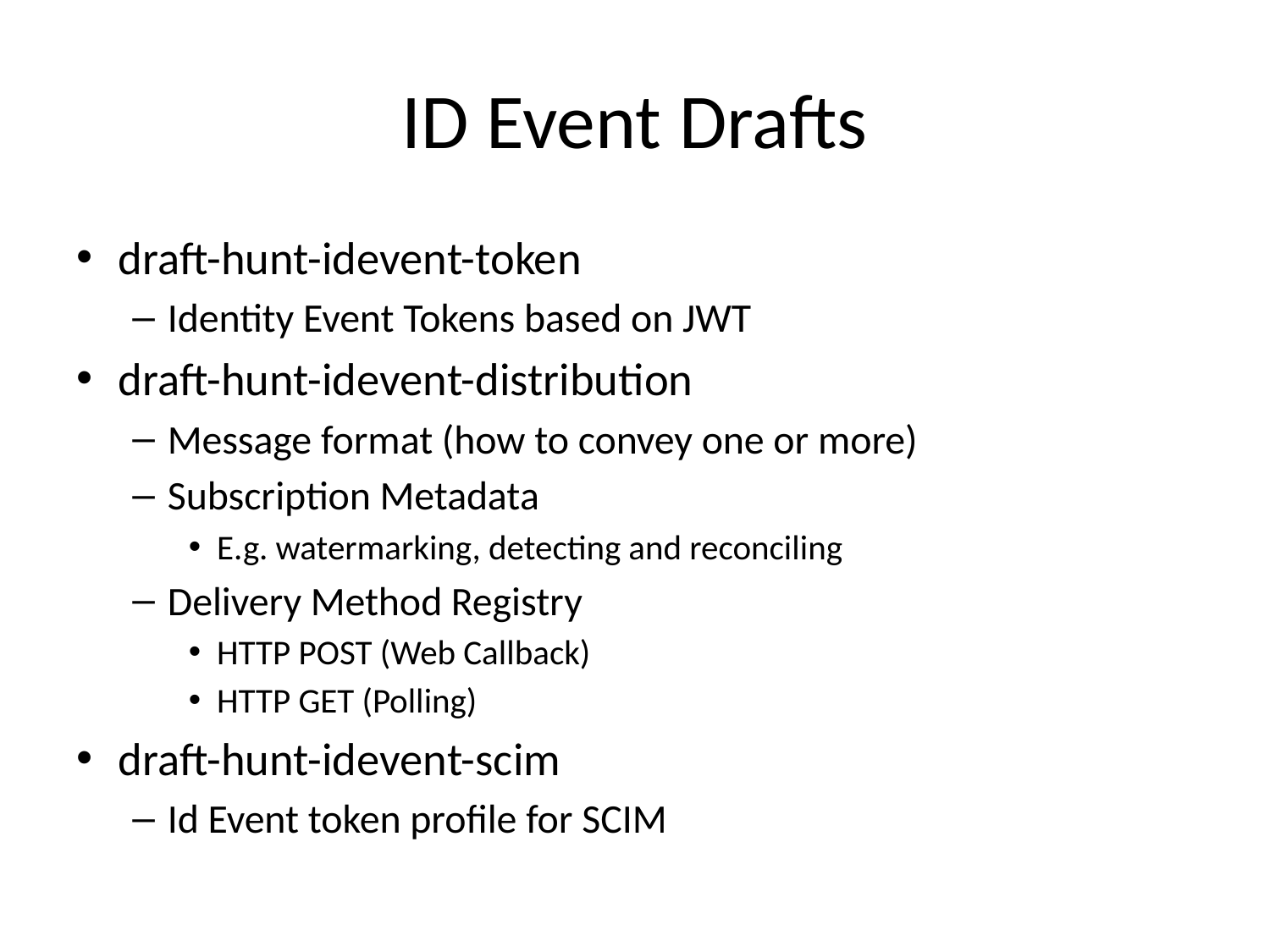

# ID Event Drafts
draft-hunt-idevent-token
Identity Event Tokens based on JWT
draft-hunt-idevent-distribution
Message format (how to convey one or more)
Subscription Metadata
E.g. watermarking, detecting and reconciling
Delivery Method Registry
HTTP POST (Web Callback)
HTTP GET (Polling)
draft-hunt-idevent-scim
Id Event token profile for SCIM